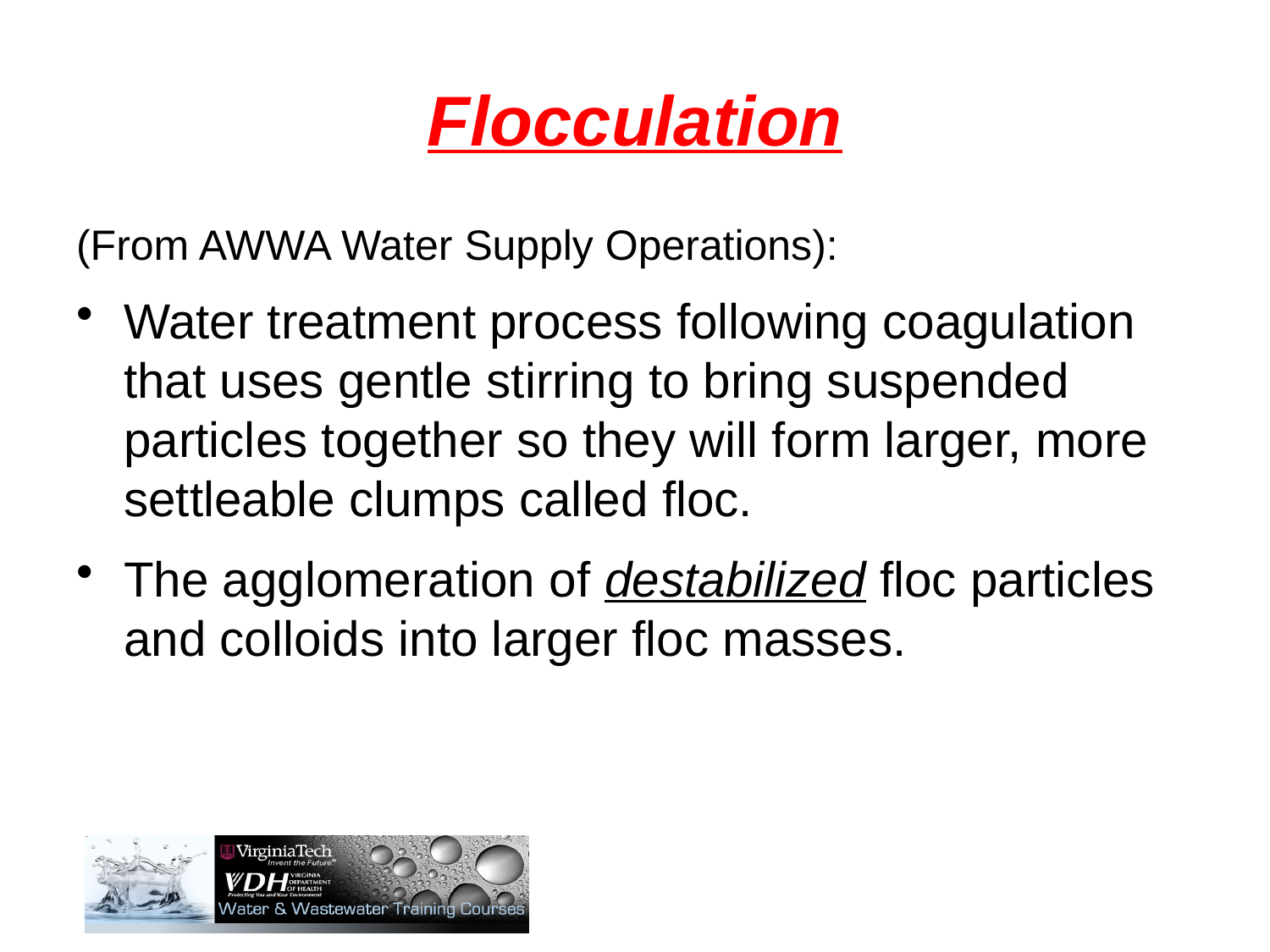

# Flocculation
(From AWWA Water Supply Operations):
Water treatment process following coagulation that uses gentle stirring to bring suspended particles together so they will form larger, more settleable clumps called floc.
The agglomeration of destabilized floc particles and colloids into larger floc masses.